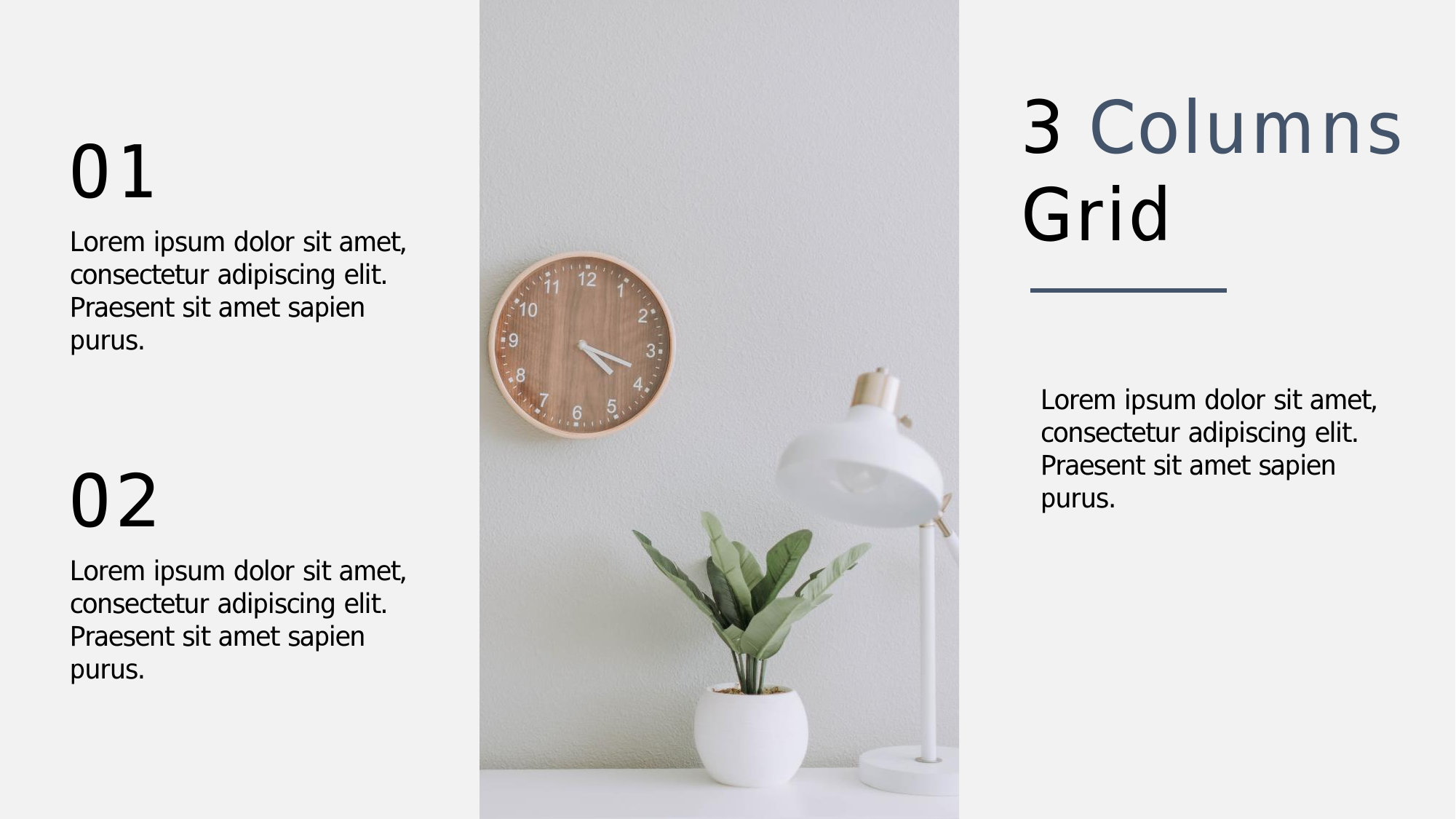

3 Columns
Grid
01
Lorem ipsum dolor sit amet, consectetur adipiscing elit. Praesent sit amet sapien purus.
Lorem ipsum dolor sit amet, consectetur adipiscing elit. Praesent sit amet sapien purus.
02
Lorem ipsum dolor sit amet, consectetur adipiscing elit. Praesent sit amet sapien purus.